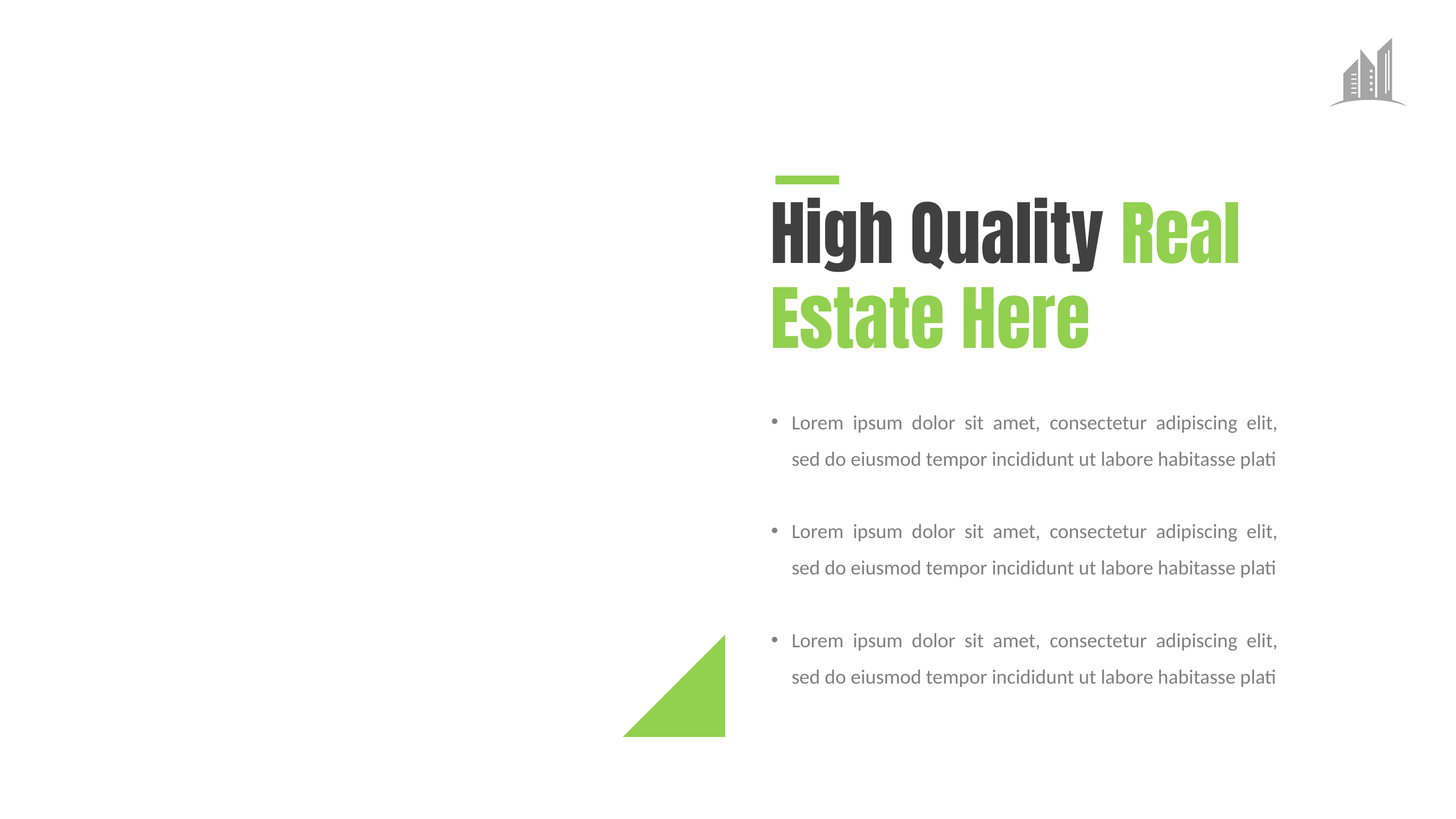

High Quality Real Estate Here

Lorem ipsum dolor sit amet, consectetur adipiscing elit, sed do eiusmod tempor incididunt ut labore habitasse plati
Lorem ipsum dolor sit amet, consectetur adipiscing elit, sed do eiusmod tempor incididunt ut labore habitasse plati
Lorem ipsum dolor sit amet, consectetur adipiscing elit, sed do eiusmod tempor incididunt ut labore habitasse plati